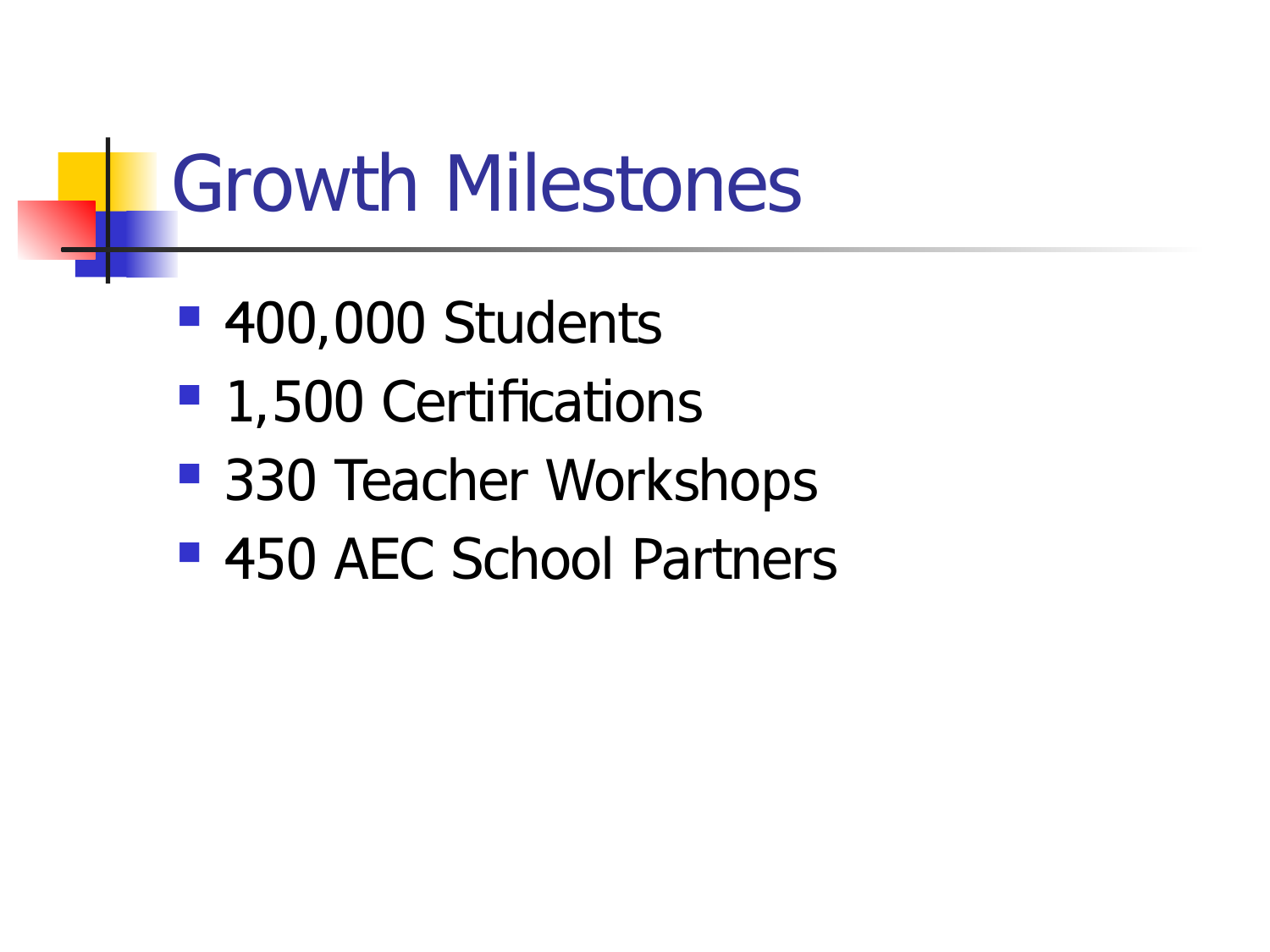

# Growth Milestones
400,000 Students
1,500 Certifications
330 Teacher Workshops
450 AEC School Partners